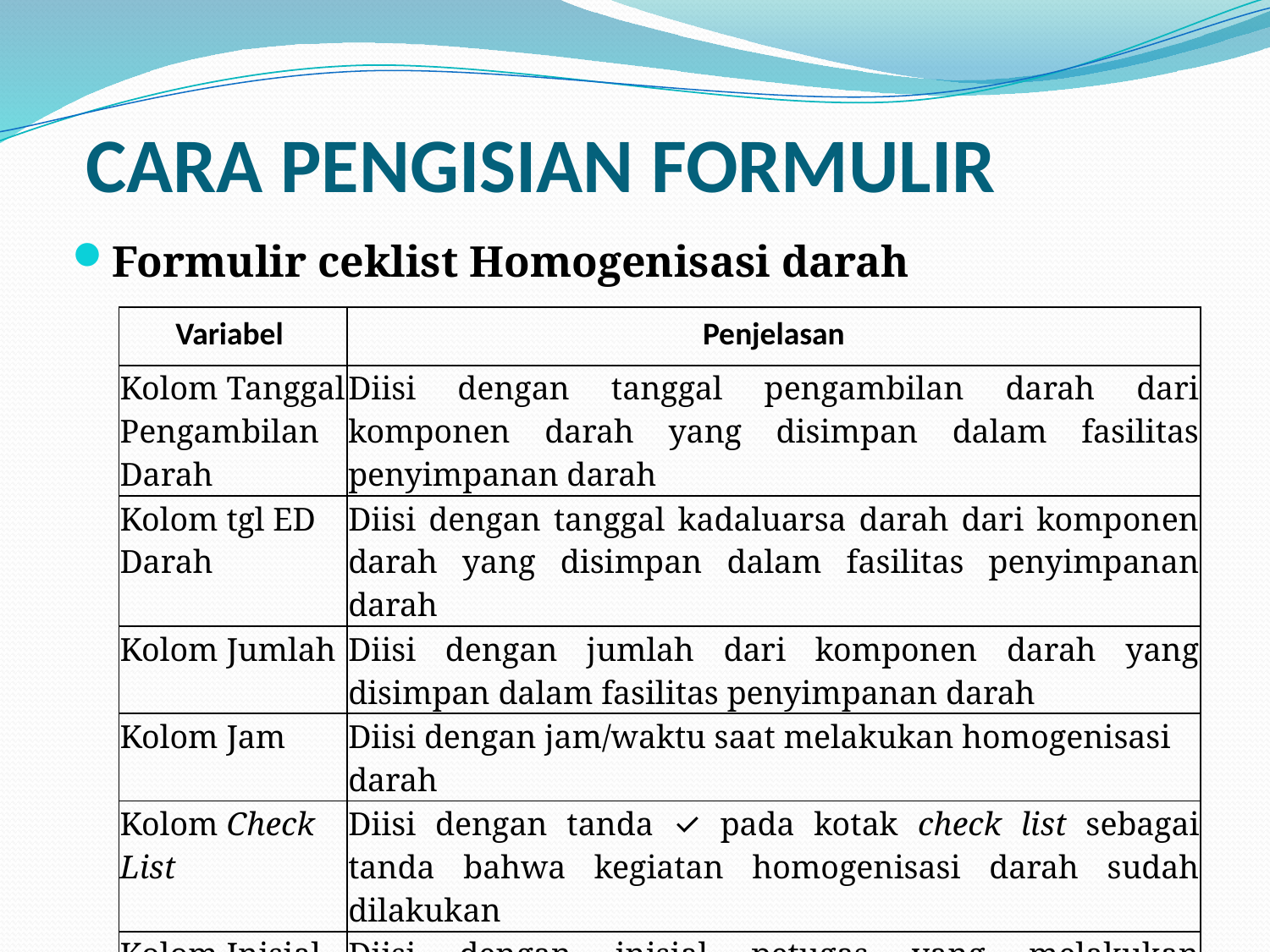

# CARA PENGISIAN FORMULIR
Formulir ceklist Homogenisasi darah

| Variabel | Penjelasan |
| --- | --- |
| Kolom Tanggal Pengambilan Darah | Diisi dengan tanggal pengambilan darah dari komponen darah yang disimpan dalam fasilitas penyimpanan darah |
| Kolom tgl ED Darah | Diisi dengan tanggal kadaluarsa darah dari komponen darah yang disimpan dalam fasilitas penyimpanan darah |
| Kolom Jumlah | Diisi dengan jumlah dari komponen darah yang disimpan dalam fasilitas penyimpanan darah |
| Kolom Jam | Diisi dengan jam/waktu saat melakukan homogenisasi darah |
| Kolom Check List | Diisi dengan tanda ✓ pada kotak check list sebagai tanda bahwa kegiatan homogenisasi darah sudah dilakukan |
| Kolom Inisial | Diisi dengan inisial petugas yang melakukan homogenisasi darah |
| Kolom Validasi Mingguan | Diisi oleh kasi/kabid/kabag sebagai pengecekan mingguan kegiatan pencatatan homogenisasi darah |